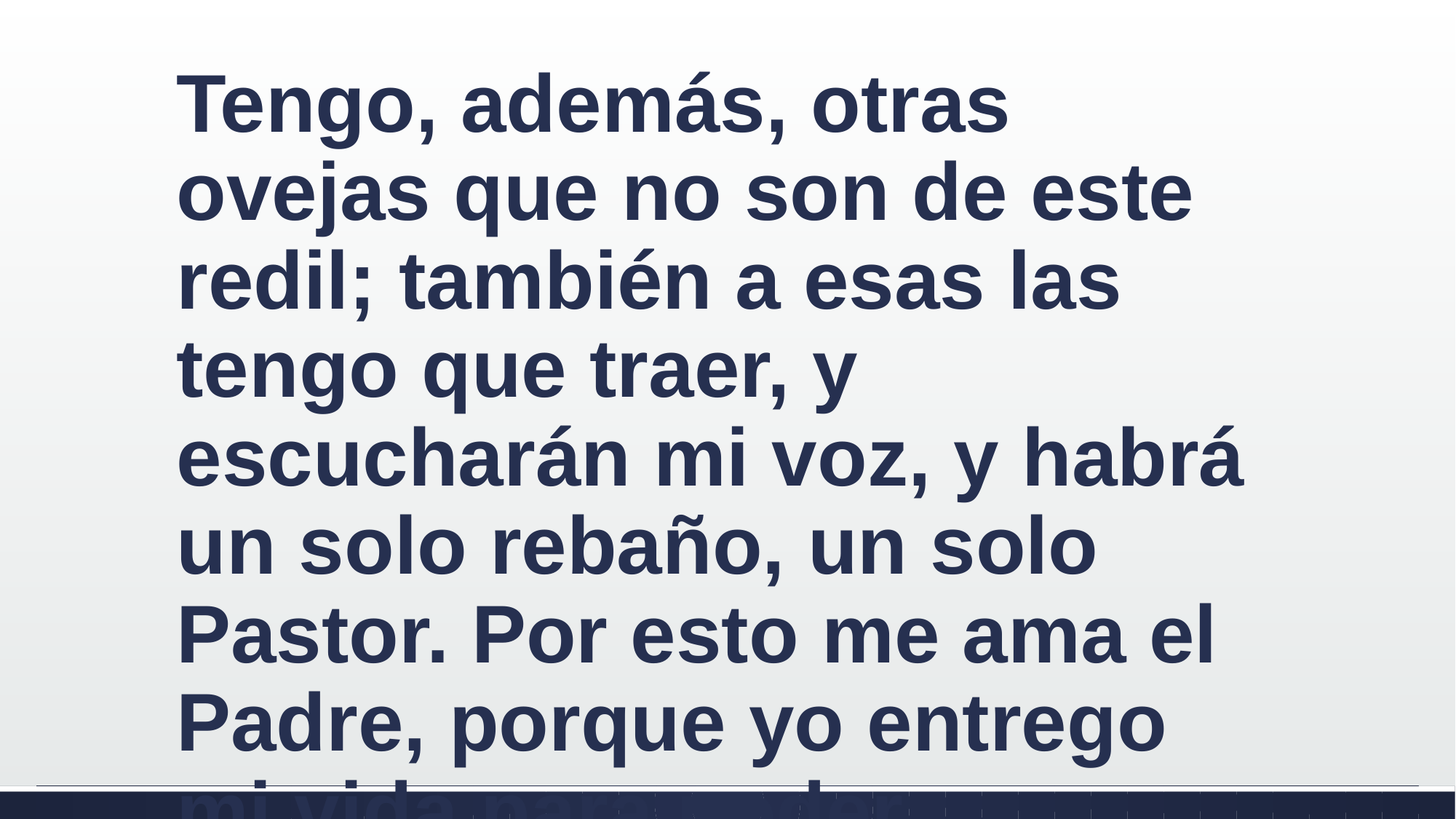

#
Tengo, además, otras ovejas que no son de este redil; también a esas las tengo que traer, y escucharán mi voz, y habrá un solo rebaño, un solo Pastor. Por esto me ama el Padre, porque yo entrego mi vida para poder recuperarla.